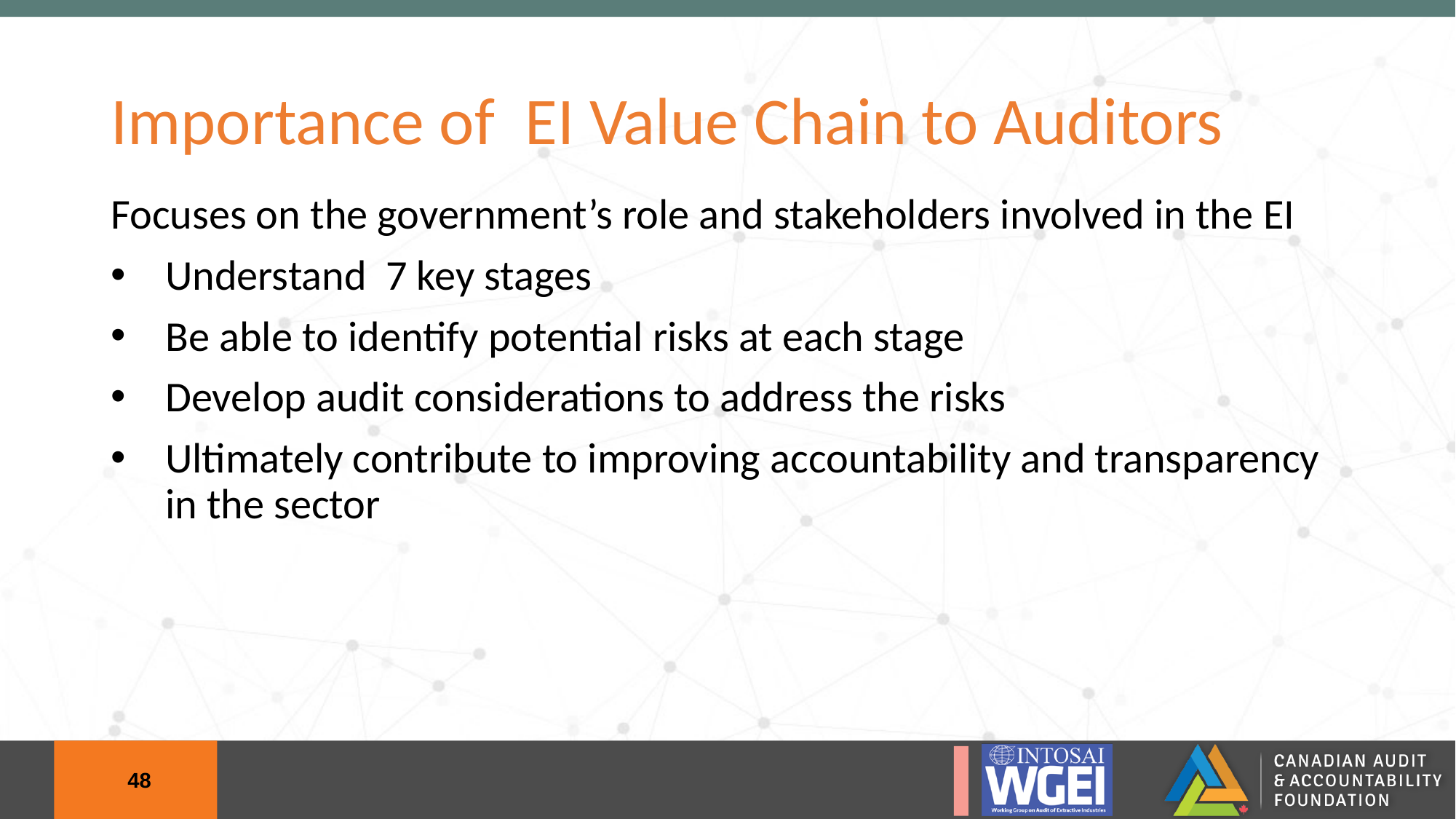

# Importance of  EI Value Chain to Auditors

Focuses on the government’s role and stakeholders involved in the EI
Understand  7 key stages
Be able to identify potential risks at each stage
Develop audit considerations to address the risks
Ultimately contribute to improving accountability and transparency in the sector